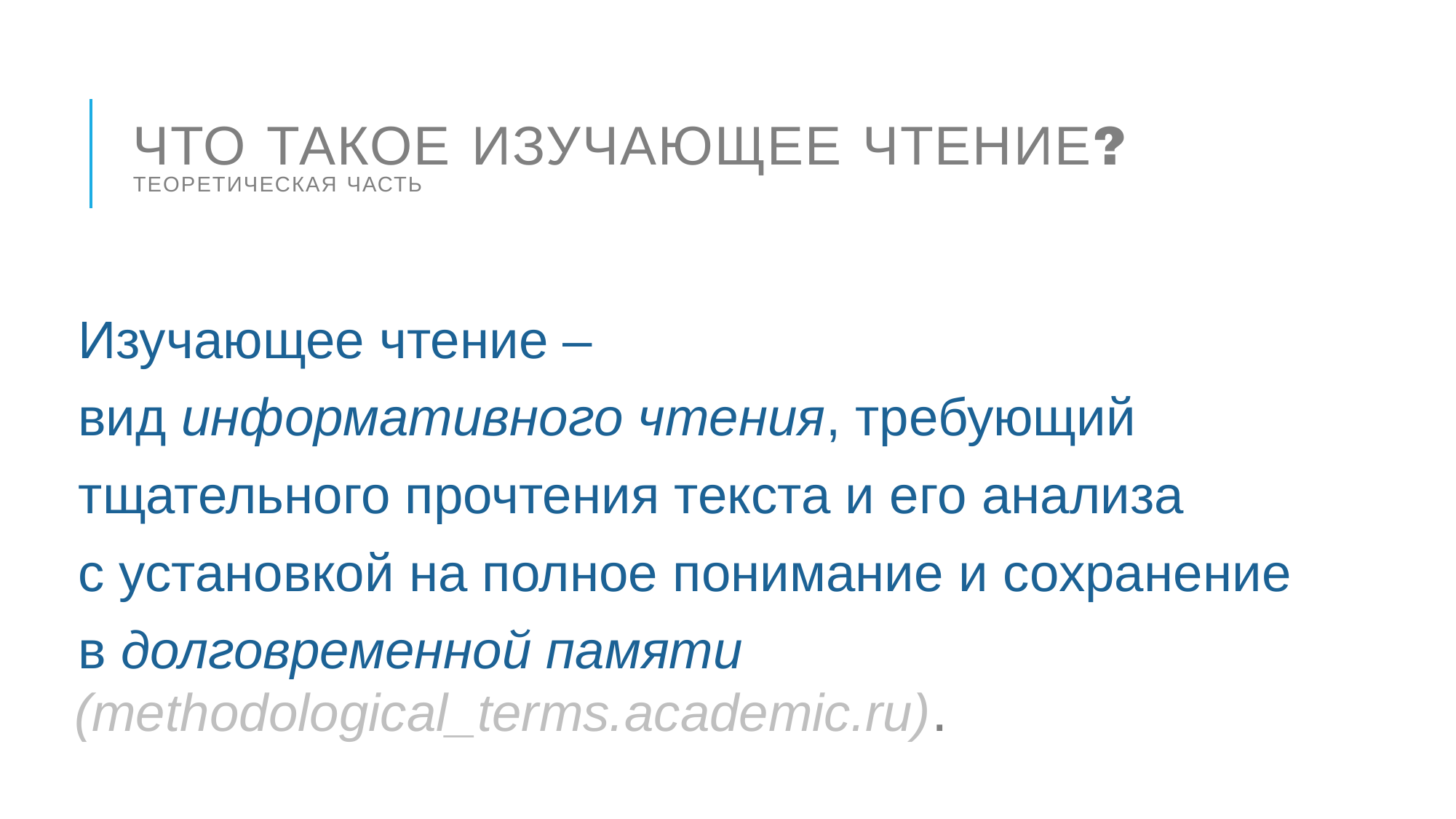

# Что такое изучающее чтение? Теоретическая часть

Изучающее чтение –
вид информативного чтения, требующий
 тщательного прочтения текста и его анализа
с установкой на полное понимание и сохранение
в долговременной памяти (methodological_terms.academic.ru).